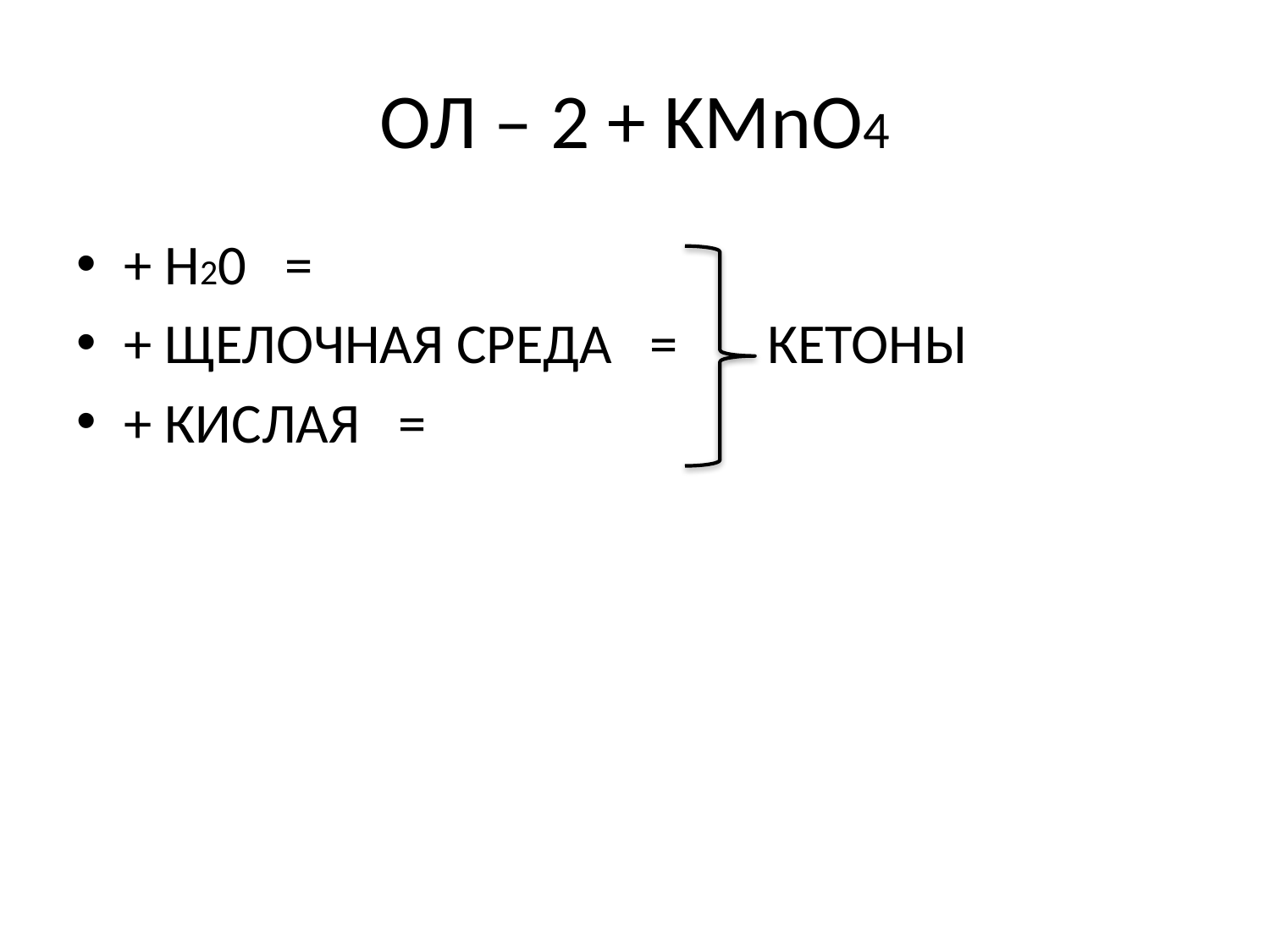

# ОЛ – 2 + KMnO4
+ H20   =
+ ЩЕЛОЧНАЯ СРЕДА   =       КЕТОНЫ
+ КИСЛАЯ   =